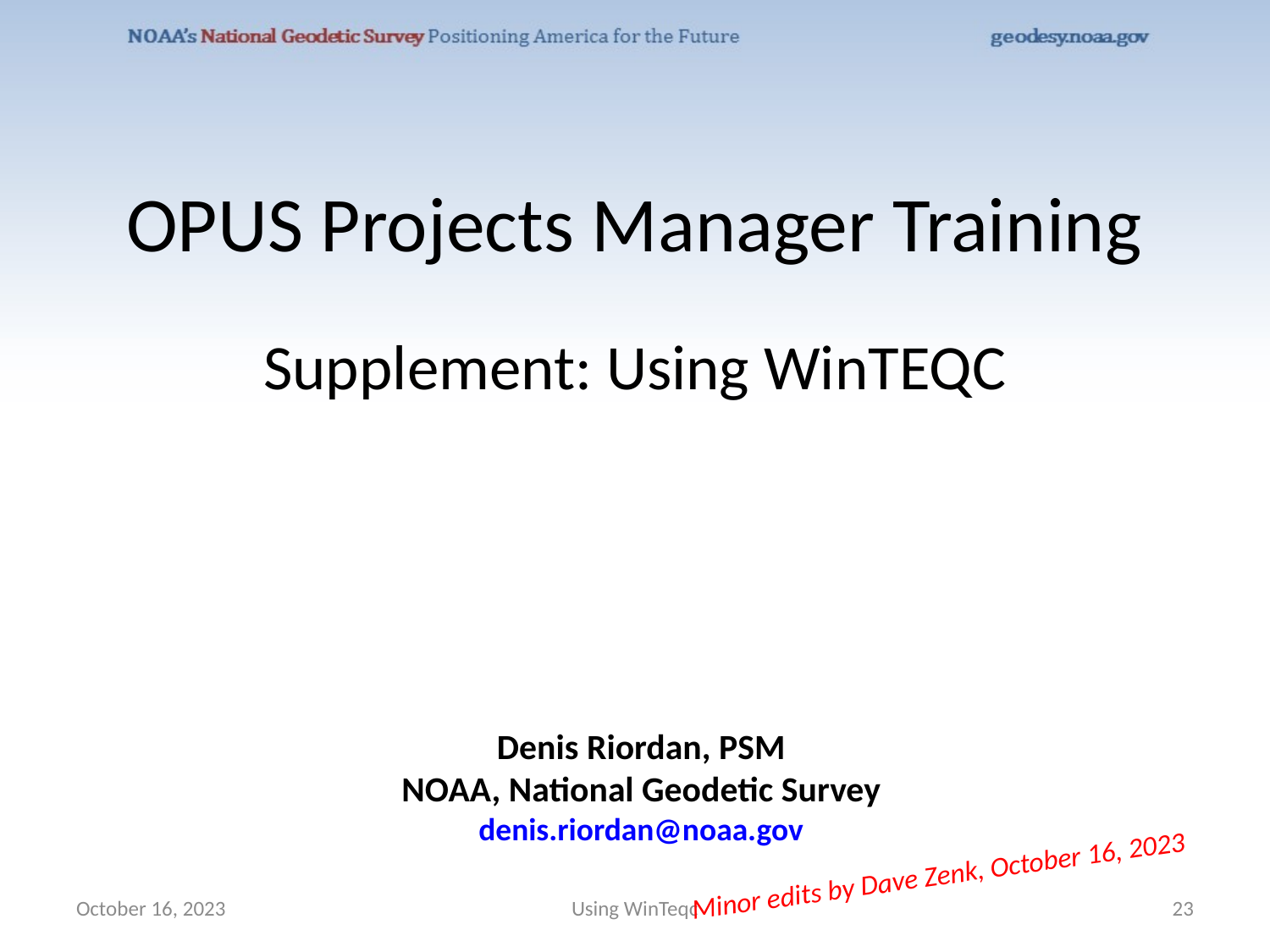

OPUS Projects Manager Training
Supplement: Using WinTEQC
Denis Riordan, PSM
NOAA, National Geodetic Survey
denis.riordan@noaa.gov
Minor edits by Dave Zenk, October 16, 2023
October 16, 2023
Using WinTeqc
23